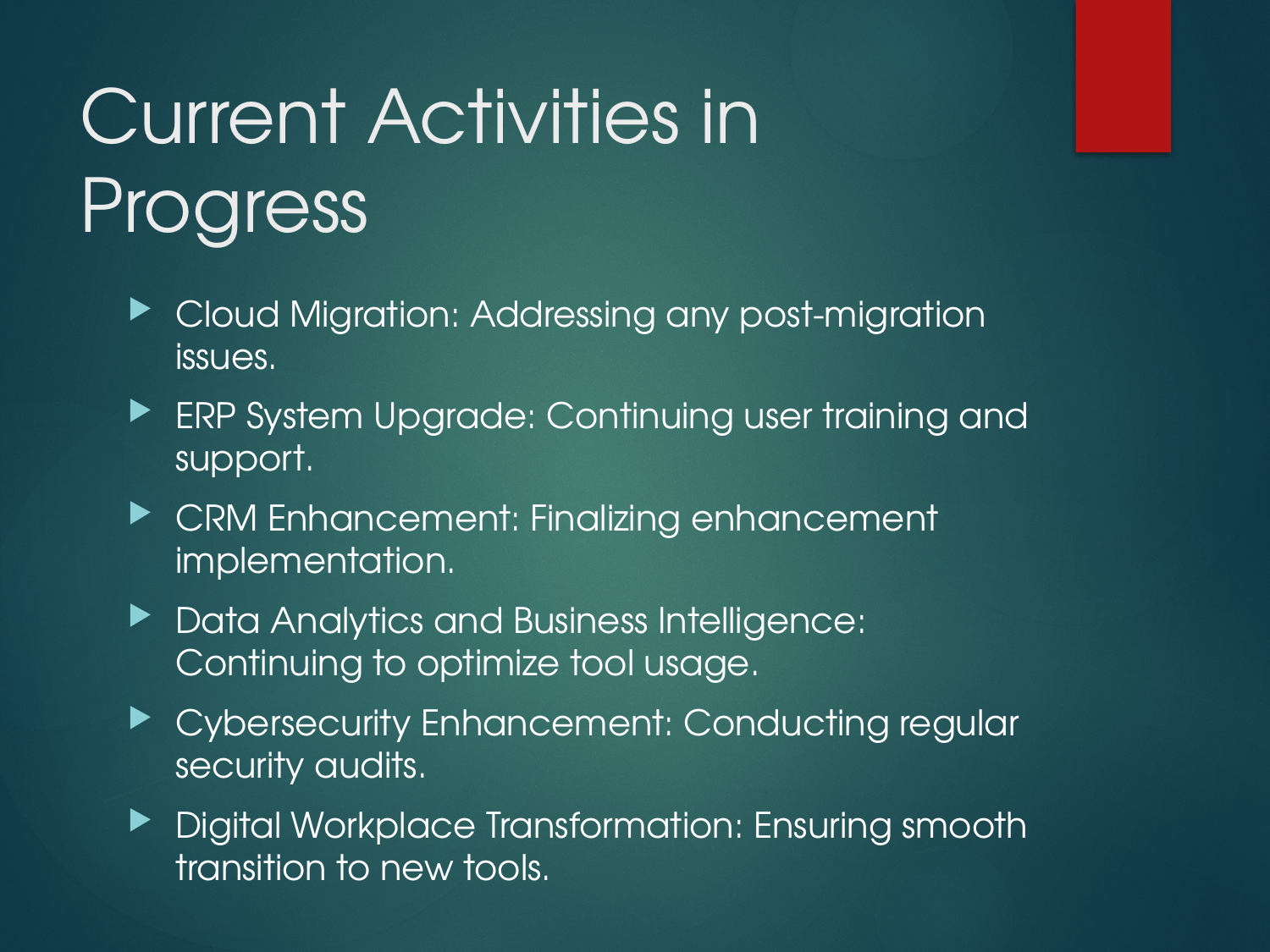

# Current Activities in Progress
Cloud Migration: Addressing any post-migration issues.
ERP System Upgrade: Continuing user training and support.
CRM Enhancement: Finalizing enhancement implementation.
Data Analytics and Business Intelligence: Continuing to optimize tool usage.
Cybersecurity Enhancement: Conducting regular security audits.
Digital Workplace Transformation: Ensuring smooth transition to new tools.